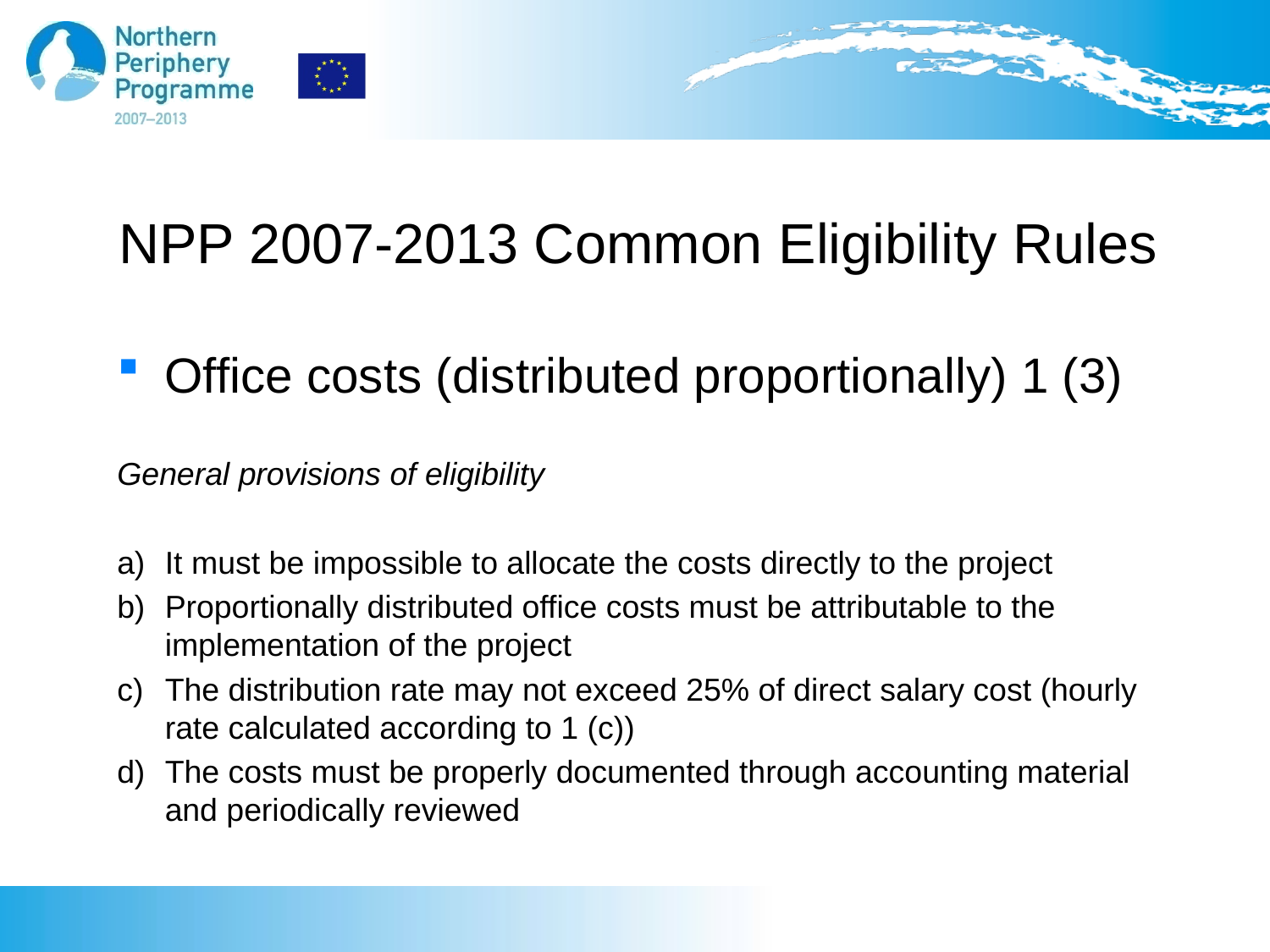

# NPP 2007-2013 Common Eligibility Rules
Office costs (distributed proportionally) 1 (3)

General provisions of eligibility

a) 	It must be impossible to allocate the costs directly to the project
b) 	Proportionally distributed office costs must be attributable to the implementation of the project
c) 	The distribution rate may not exceed 25% of direct salary cost (hourly rate calculated according to 1 (c))
d) 	The costs must be properly documented through accounting material and periodically reviewed